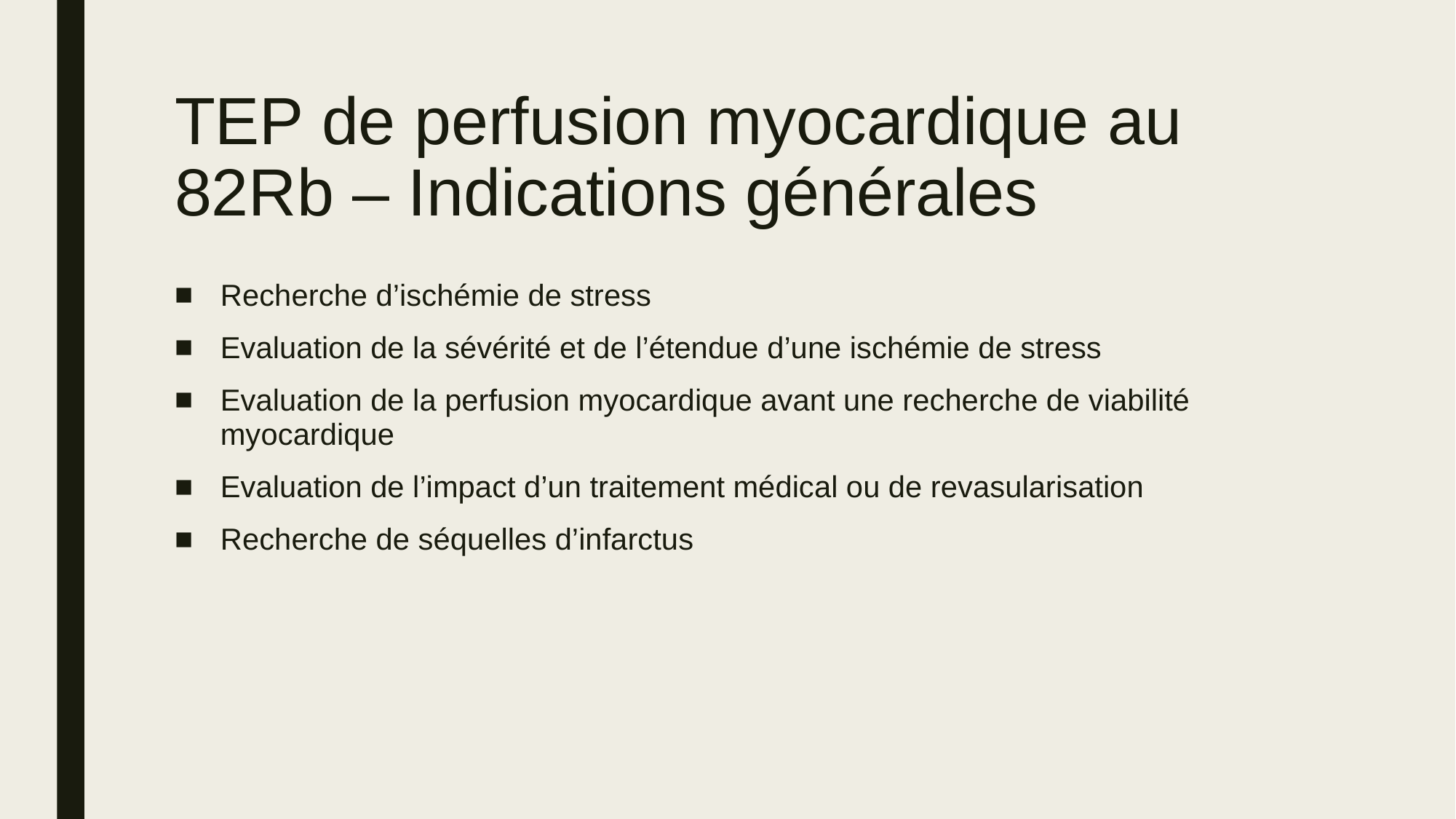

# TEP de perfusion myocardique au 82Rb – Indications générales
Recherche d’ischémie de stress
Evaluation de la sévérité et de l’étendue d’une ischémie de stress
Evaluation de la perfusion myocardique avant une recherche de viabilité myocardique
Evaluation de l’impact d’un traitement médical ou de revasularisation
Recherche de séquelles d’infarctus